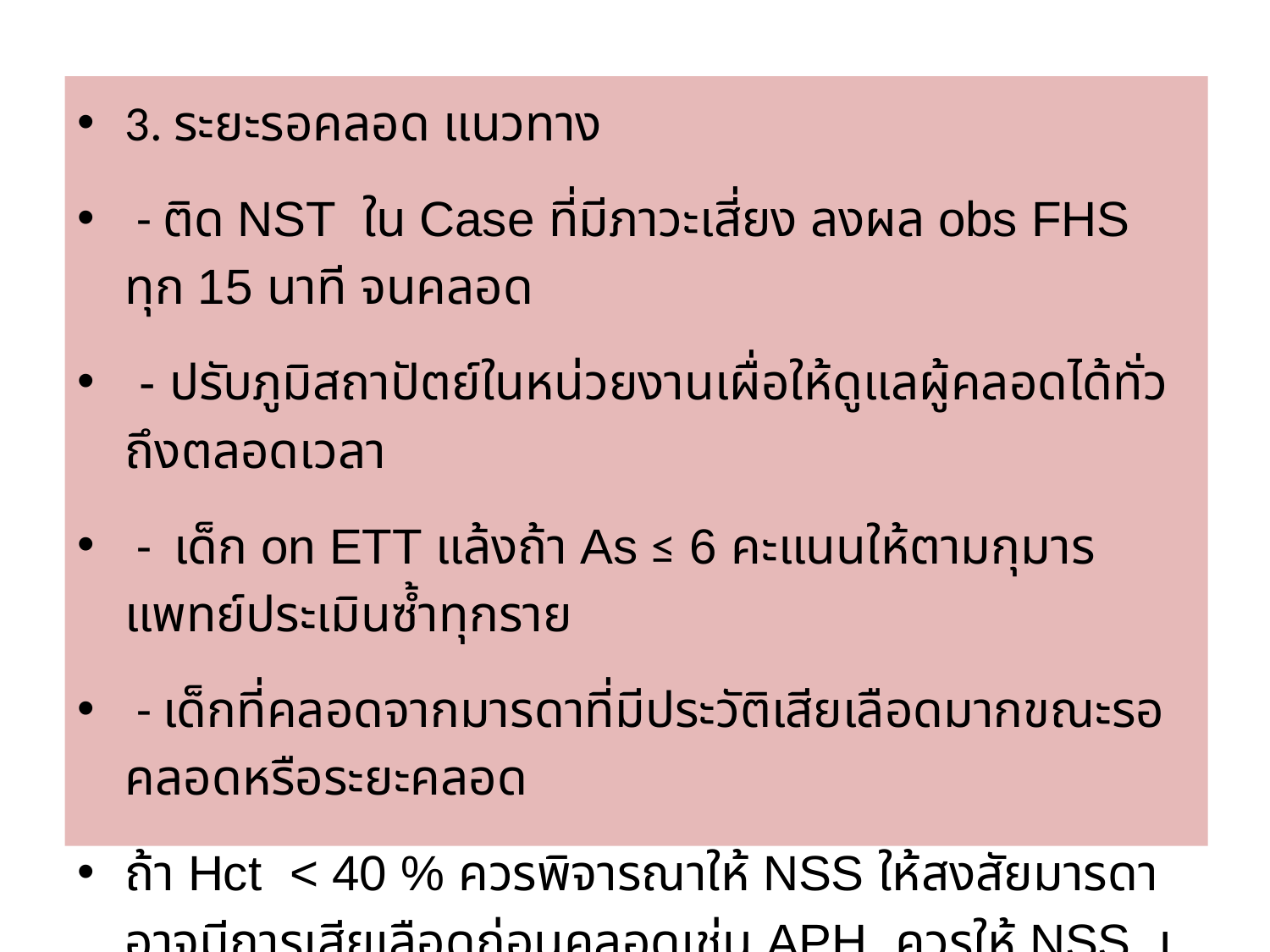

3. ระยะรอคลอด แนวทาง
 - ติด NST  ใน Case ที่มีภาวะเสี่ยง ลงผล obs FHS ทุก 15 นาที จนคลอด
 - ปรับภูมิสถาปัตย์ในหน่วยงานเผื่อให้ดูแลผู้คลอดได้ทั่วถึงตลอดเวลา
 -  เด็ก on ETT แล้งถ้า As ≤ 6 คะแนนให้ตามกุมารแพทย์ประเมินซ้ำทุกราย
 - เด็กที่คลอดจากมารดาที่มีประวัติเสียเลือดมากขณะรอคลอดหรือระยะคลอด
ถ้า Hct  < 40 % ควรพิจารณาให้ NSS ให้สงสัยมารดาอาจมีการเสียเลือดก่อนคลอดเช่น APH  ควรให้ NSS ,เลือด และให้ Notify กุมารแพทย์ทุกราย
4. ระบบ Refer – ประสาน Refer ล่าช้า